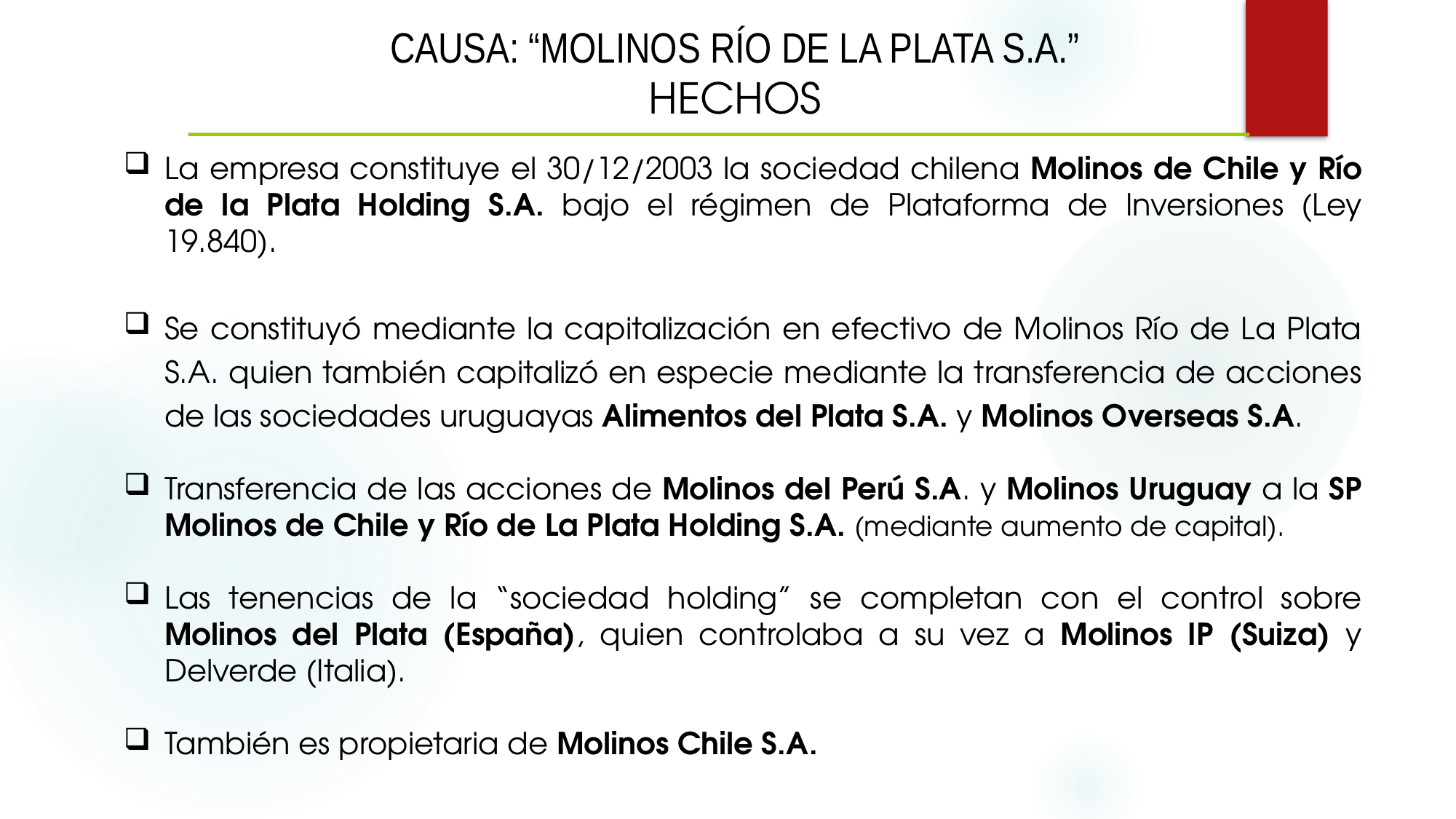

# CAUSA: “Molinos Río de la Plata S.A.” HECHOS

La empresa constituye el 30/12/2003 la sociedad chilena Molinos de Chile y Río de la Plata Holding S.A. bajo el régimen de Plataforma de Inversiones (Ley 19.840).

Se constituyó mediante la capitalización en efectivo de Molinos Río de La Plata S.A. quien también capitalizó en especie mediante la transferencia de acciones de las sociedades uruguayas Alimentos del Plata S.A. y Molinos Overseas S.A.

Transferencia de las acciones de Molinos del Perú S.A. y Molinos Uruguay a la SP Molinos de Chile y Río de La Plata Holding S.A. (mediante aumento de capital).

Las tenencias de la “sociedad holding” se completan con el control sobre Molinos del Plata (España), quien controlaba a su vez a Molinos IP (Suiza) y Delverde (Italia).

También es propietaria de Molinos Chile S.A.